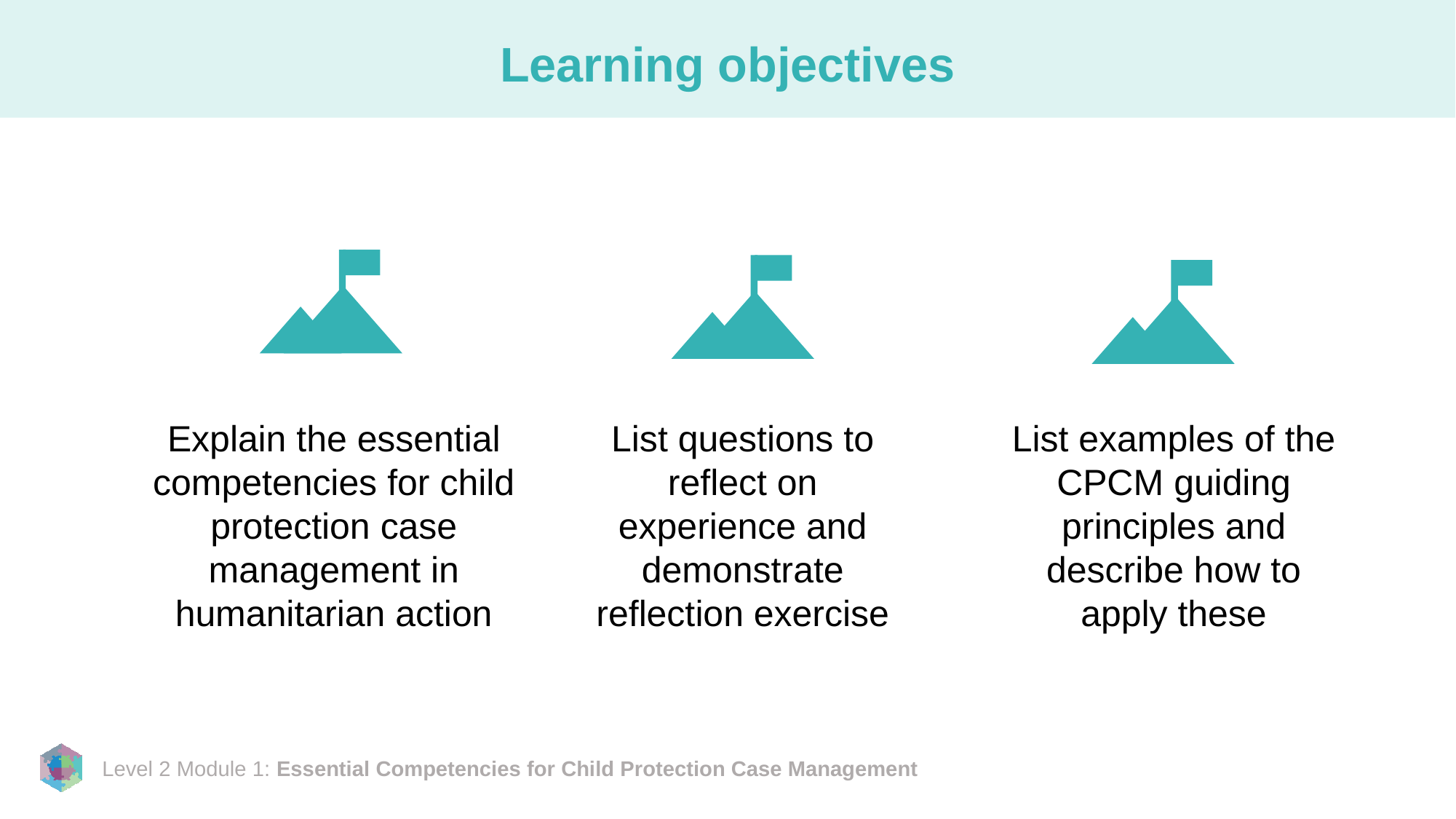

# Learning objectives

Explain the essential competencies for child protection case management in humanitarian action
List questions to reflect on experience and demonstrate reflection exercise
List examples of the CPCM guiding principles and describe how to apply these